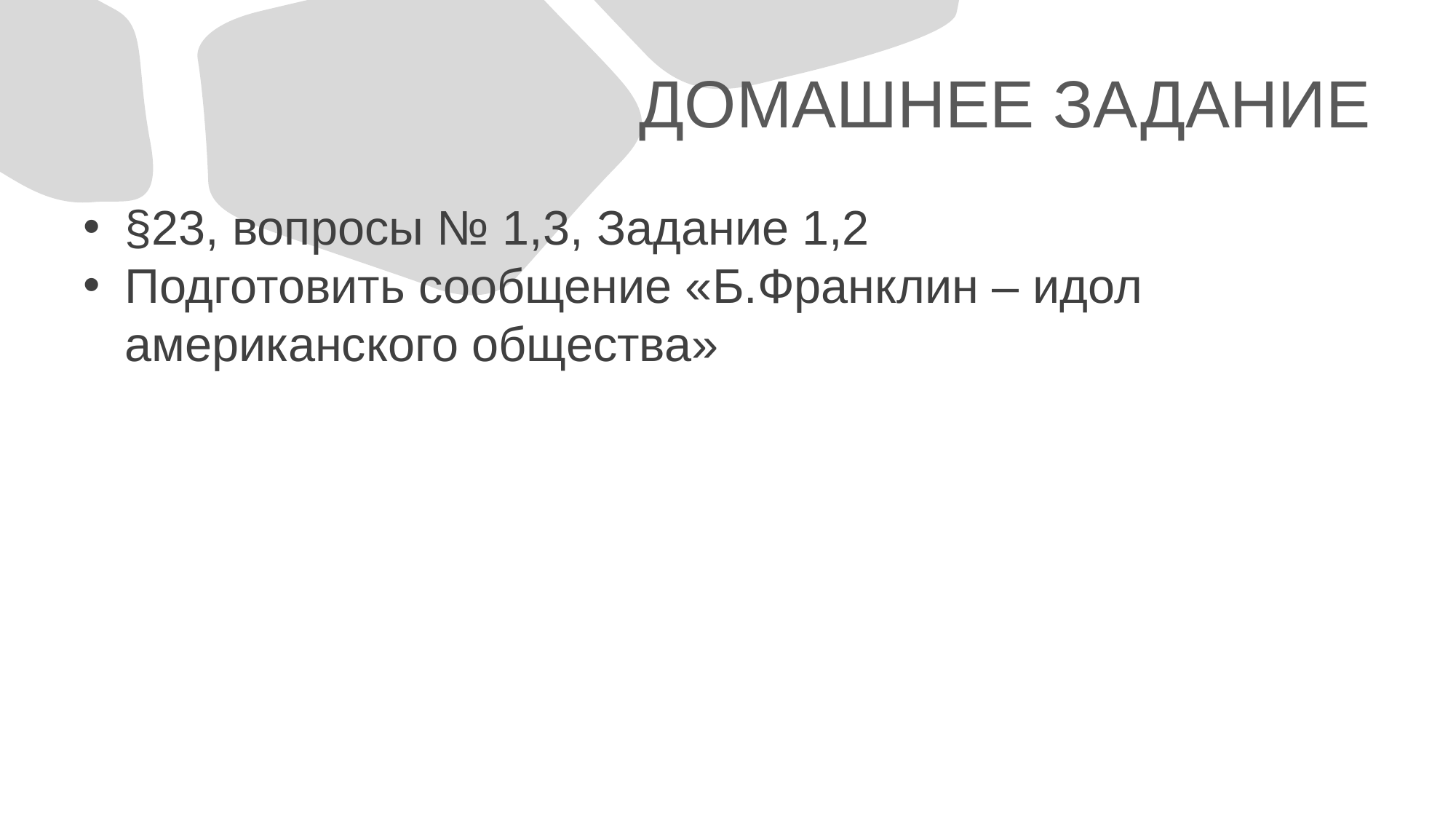

# ДОМАШНЕЕ ЗАДАНИЕ
§23, вопросы № 1,3, Задание 1,2
Подготовить сообщение «Б.Франклин – идол американского общества»